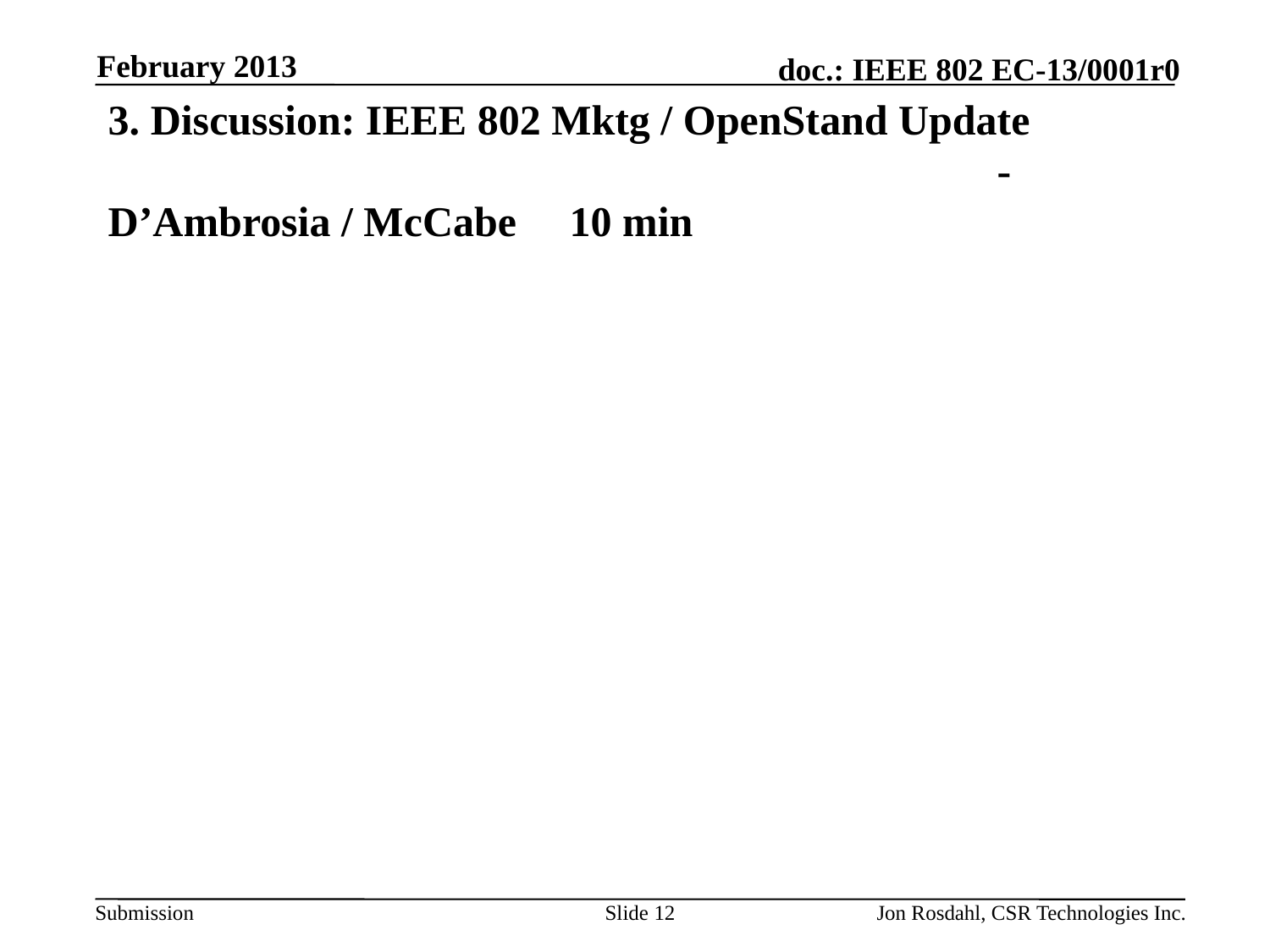

February 2013
# 3. Discussion: IEEE 802 Mktg / OpenStand Update - D’Ambrosia / McCabe     10 min

Slide 12
Jon Rosdahl, CSR Technologies Inc.